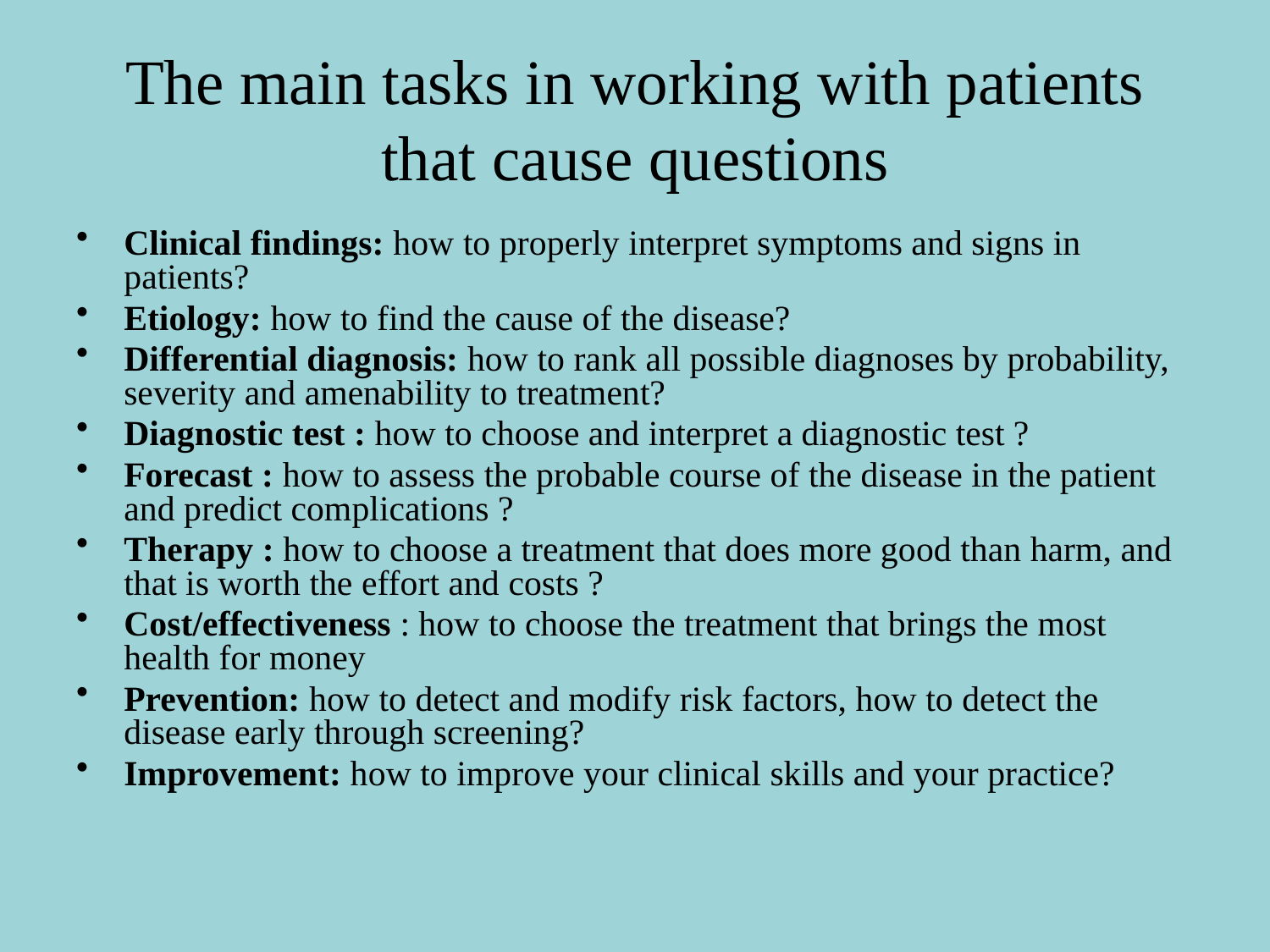

# The main tasks in working with patients that cause questions
Clinical findings: how to properly interpret symptoms and signs in patients?
Etiology: how to find the cause of the disease?
Differential diagnosis: how to rank all possible diagnoses by probability, severity and amenability to treatment?
Diagnostic test : how to choose and interpret a diagnostic test ?
Forecast : how to assess the probable course of the disease in the patient and predict complications ?
Therapy : how to choose a treatment that does more good than harm, and that is worth the effort and costs ?
Cost/effectiveness : how to choose the treatment that brings the most health for money
Prevention: how to detect and modify risk factors, how to detect the disease early through screening?
Improvement: how to improve your clinical skills and your practice?